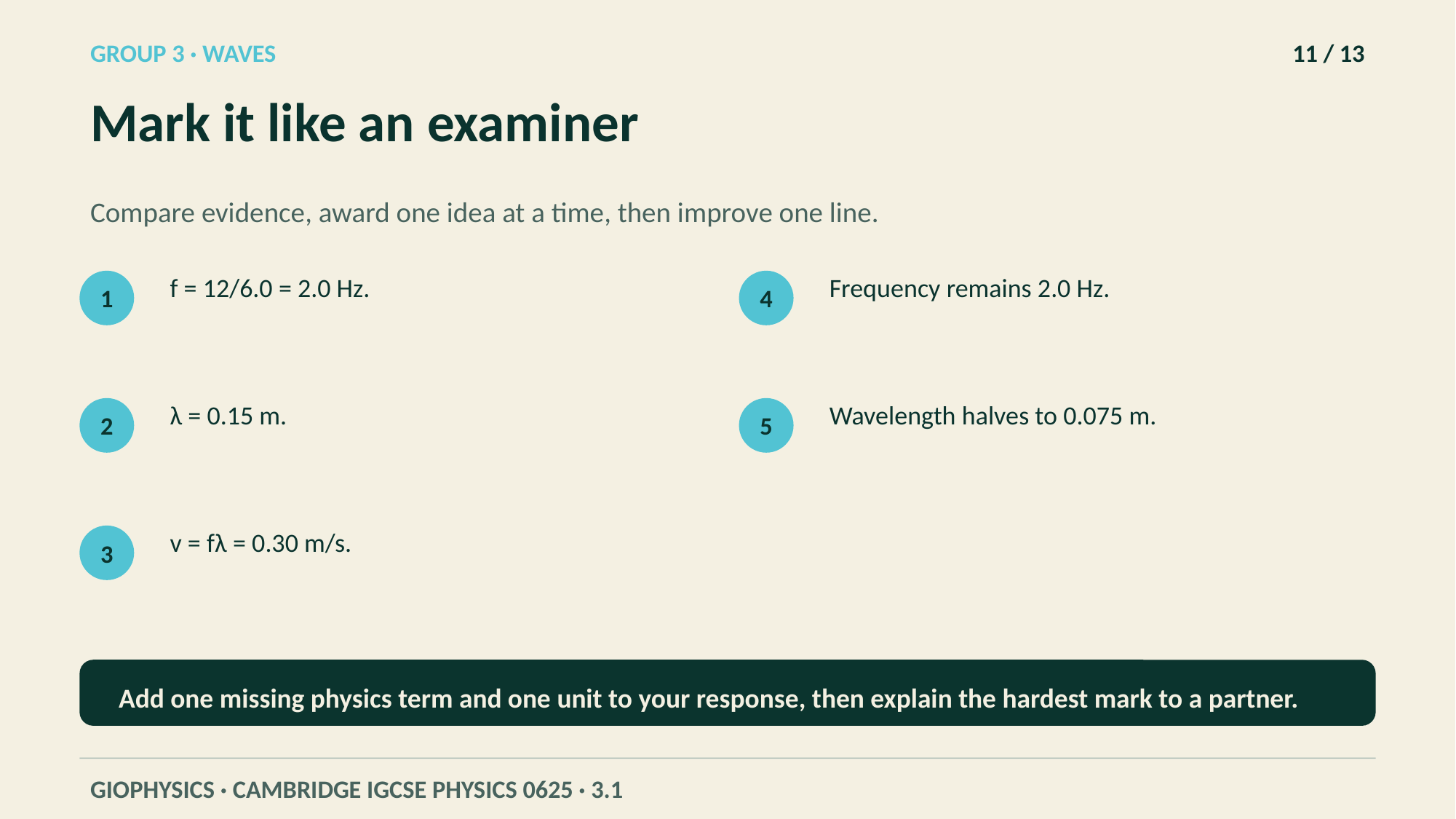

GROUP 3 · WAVES
11 / 13
Mark it like an examiner
Compare evidence, award one idea at a time, then improve one line.
f = 12/6.0 = 2.0 Hz.
Frequency remains 2.0 Hz.

1
4
λ = 0.15 m.
Wavelength halves to 0.075 m.

2
5
v = fλ = 0.30 m/s.

3

Add one missing physics term and one unit to your response, then explain the hardest mark to a partner.

GIOPHYSICS · CAMBRIDGE IGCSE PHYSICS 0625 · 3.1